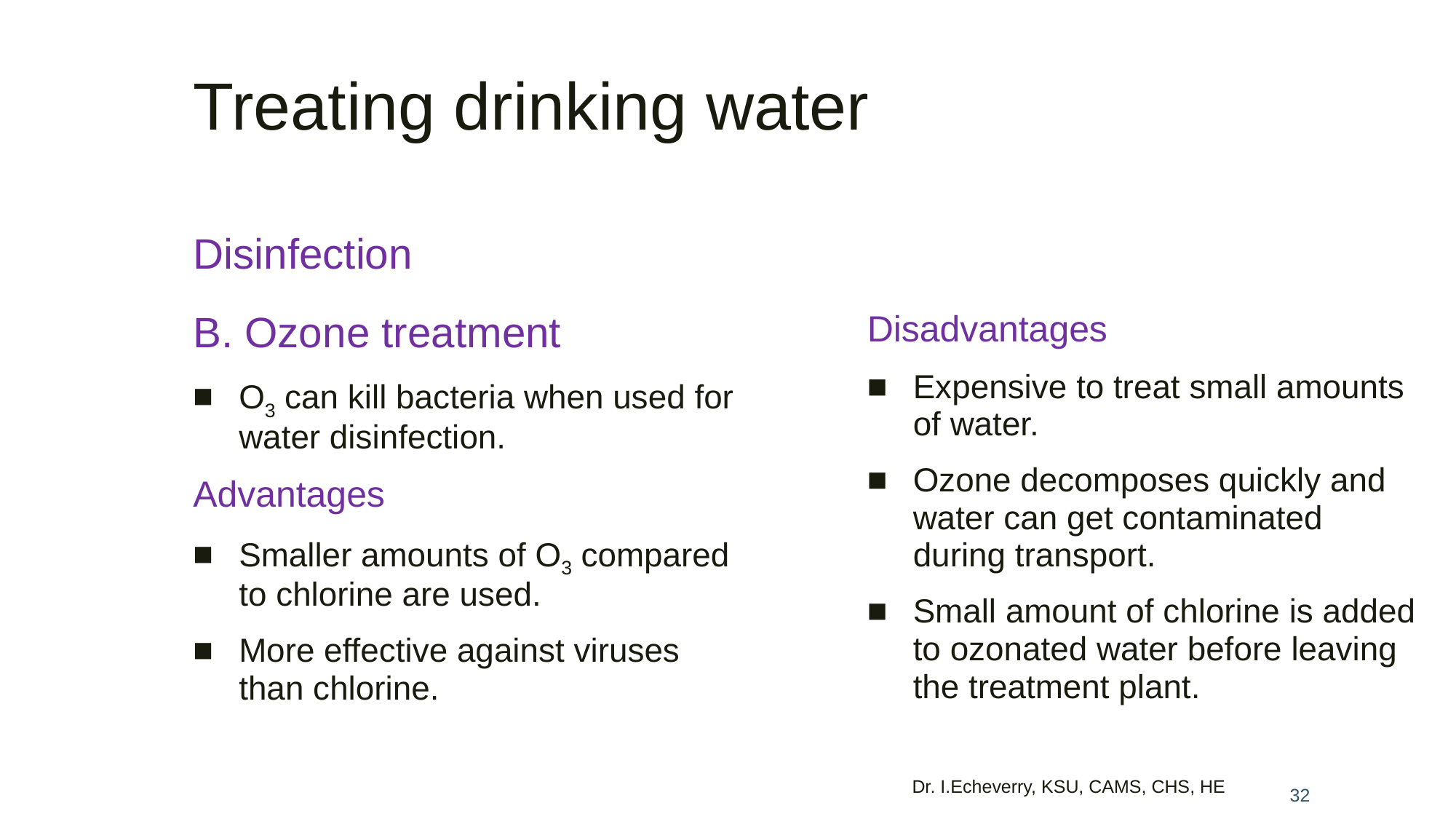

# Treating drinking water
Disinfection
Disadvantages
Expensive to treat small amounts of water.
Ozone decomposes quickly and water can get contaminated during transport.
Small amount of chlorine is added to ozonated water before leaving the treatment plant.

B. Ozone treatment
O3 can kill bacteria when used for water disinfection.
Advantages
Smaller amounts of O3 compared to chlorine are used.
More effective against viruses than chlorine.
Dr. I.Echeverry, KSU, CAMS, CHS, HE
32